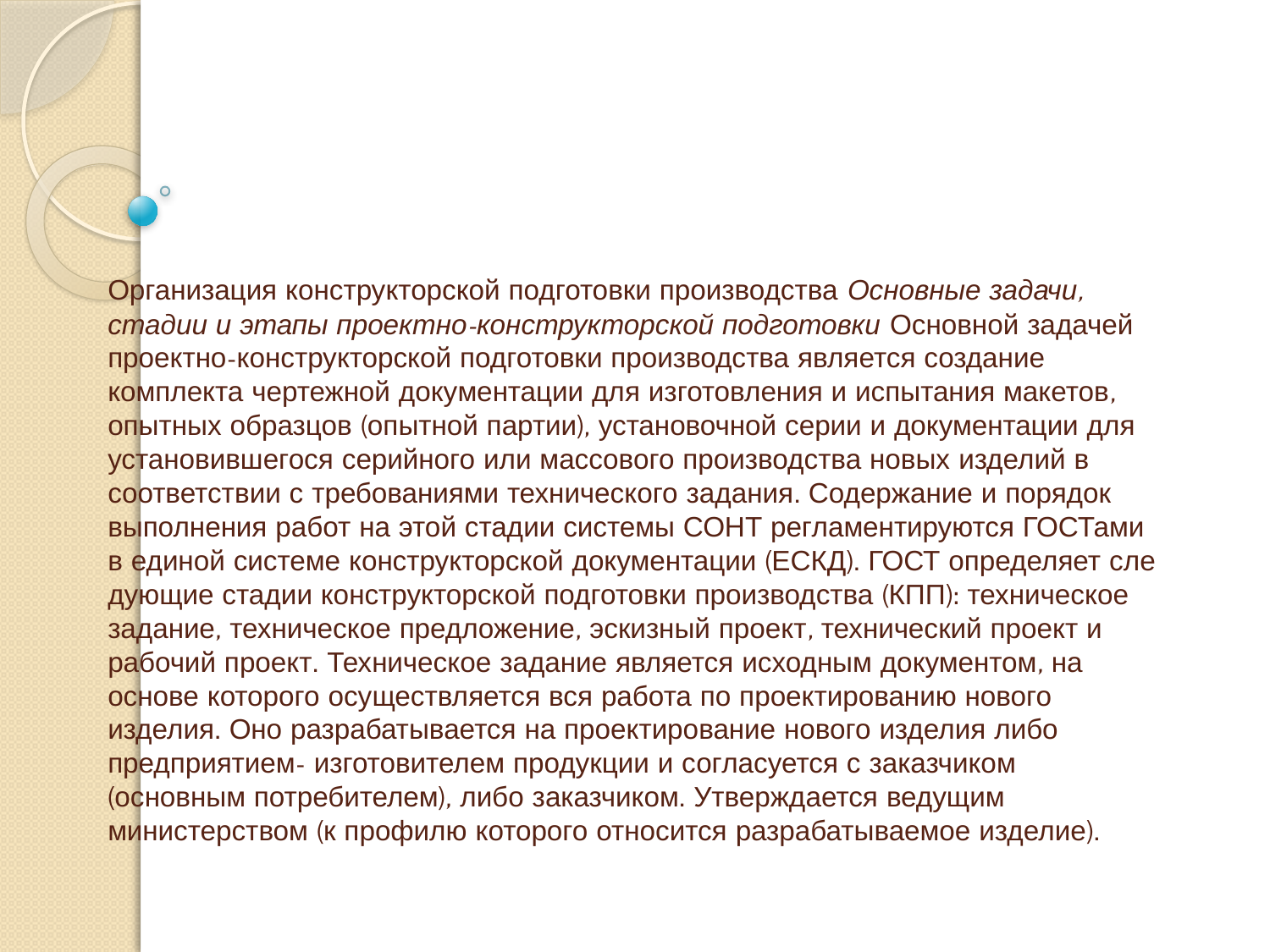

# Организация конструкторской подготовки производства Основные задачи, стадии и этапы проектно-конструкторской подготовки Основной задачей проектно-конструкторской подготовки производства является создание комплекта чертежной доку­ментации для изготовления и испытания макетов, опытных образцов (опытной партии), установочной серии и докумен­тации для установившегося серийного или массового произ­водства новых изделий в соответствии с требованиями техничес­кого задания. Содержание и порядок выполнения работ на этой стадии системы СОНТ регламентируются ГОСТами в единой системе конструкторской документации (ЕСКД). ГОСТ определяет сле­дующие стадии конструкторской подготовки производства (КПП): техническое задание, техническое предложение, эскиз­ный проект, технический проект и рабочий проект. Техническое задание является исходным документом, на основе которого осуществляется вся работа по проектирова­нию нового изделия. Оно разрабатывается на проектирование нового изделия либо предприятием- изготовителем продук­ции и согласуется с заказчиком (основным потребителем), либо заказчиком. Утверждается ведущим министерством (к профилю которого относится разрабатываемое изделие).